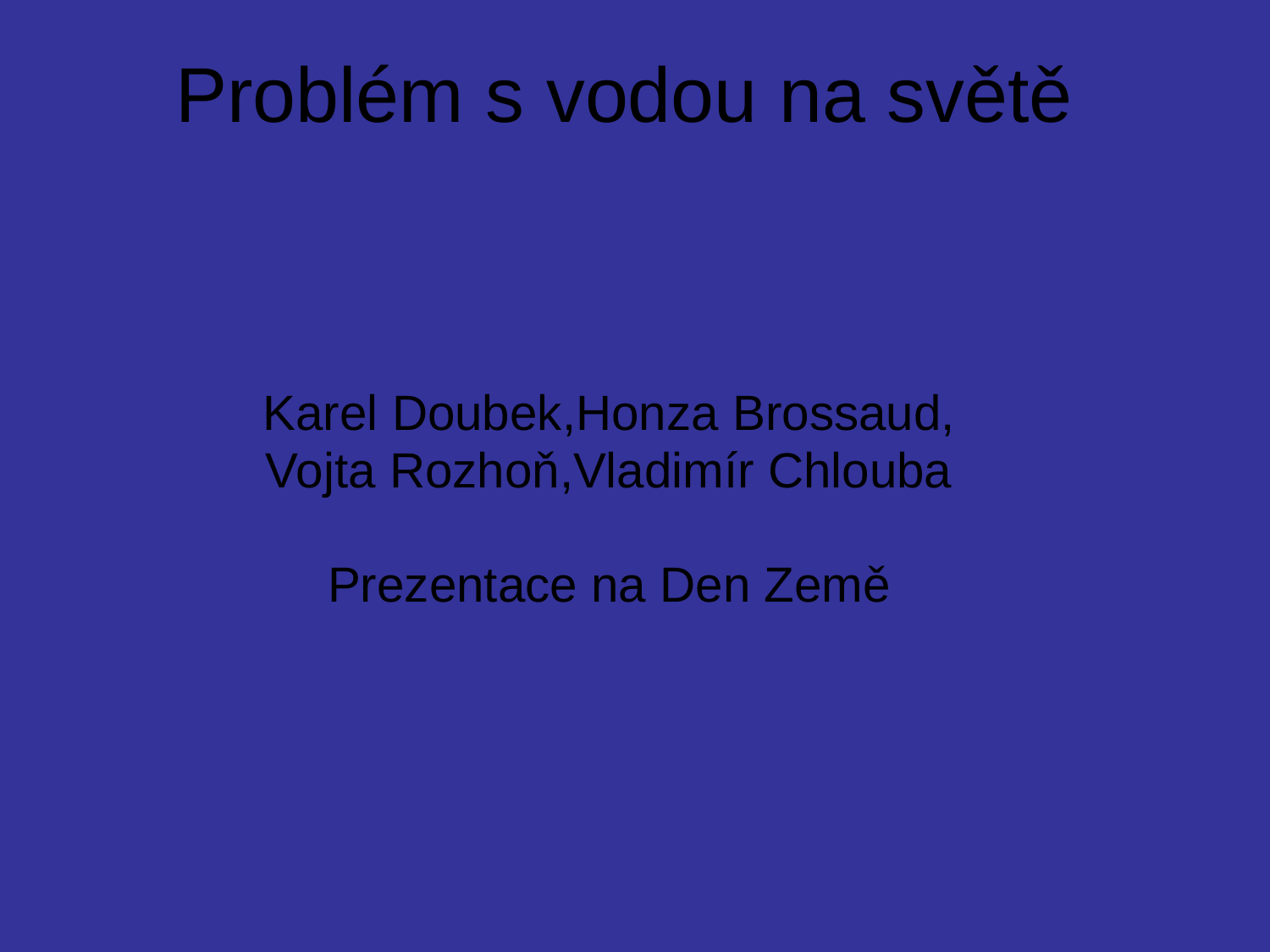

# Problém s vodou na světě
Karel Doubek,Honza Brossaud,
Vojta Rozhoň,Vladimír Chlouba

Prezentace na Den Země